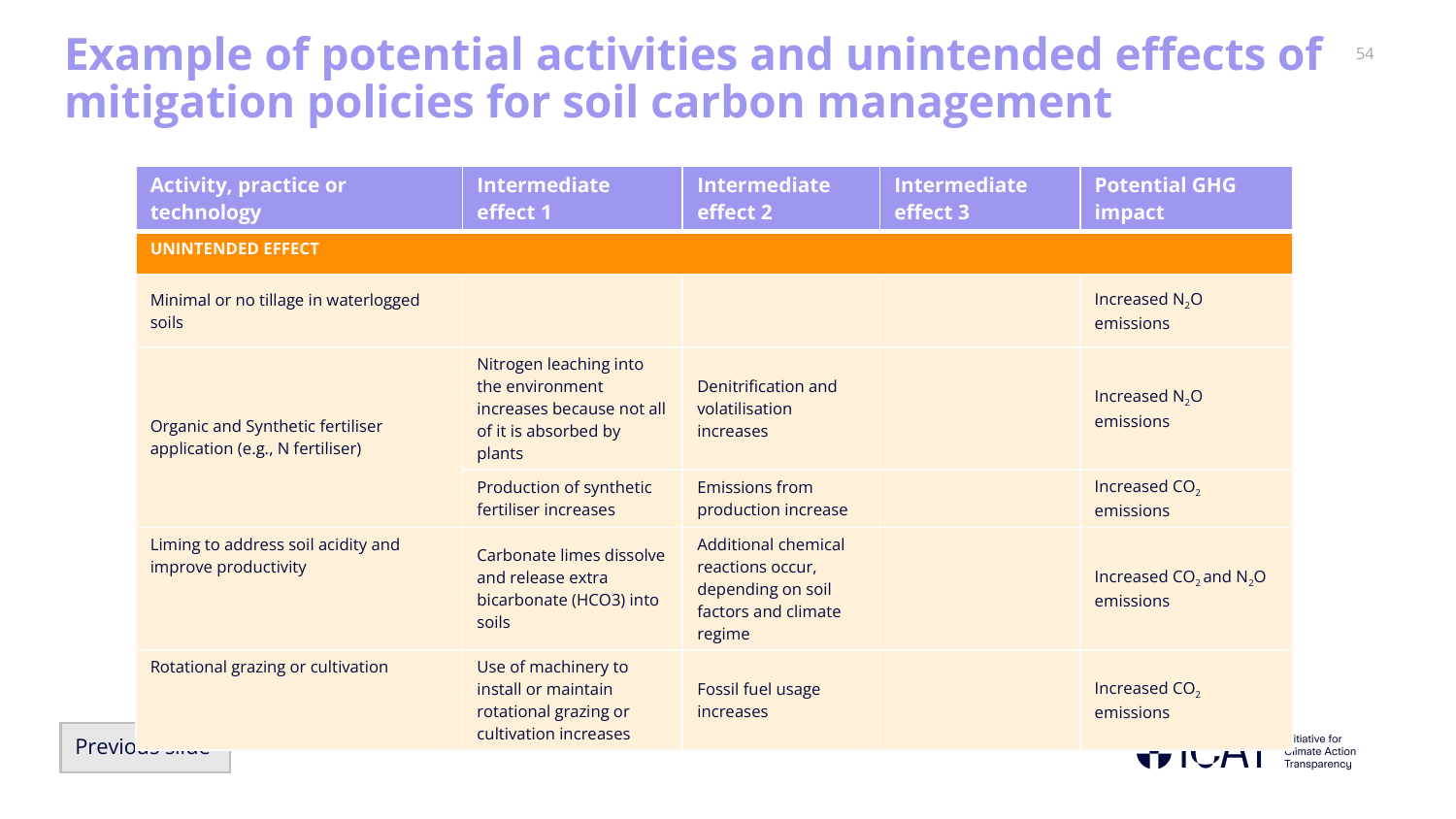

# Example of potential activities and unintended effects of mitigation policies for soil carbon management
| Activity, practice or technology | Intermediate effect 1 | Intermediate effect 2 | Intermediate effect 3 | Potential GHG impact |
| --- | --- | --- | --- | --- |
| UNINTENDED EFFECT |  |  |  |  |
| Minimal or no tillage in waterlogged soils |  |  |  | Increased N2O emissions |
| Organic and Synthetic fertiliser application (e.g., N fertiliser) | Nitrogen leaching into the environment increases because not all of it is absorbed by plants | Denitrification and volatilisation increases |  | Increased N2O emissions |
|  | Production of synthetic fertiliser increases | Emissions from production increase |  | Increased CO2 emissions |
| Liming to address soil acidity and improve productivity | Carbonate limes dissolve and release extra bicarbonate (HCO3) into soils | Additional chemical reactions occur, depending on soil factors and climate regime |  | Increased CO2 and N2O emissions |
| Rotational grazing or cultivation | Use of machinery to install or maintain rotational grazing or cultivation increases | Fossil fuel usage increases |  | Increased CO2 emissions |
Previous slide